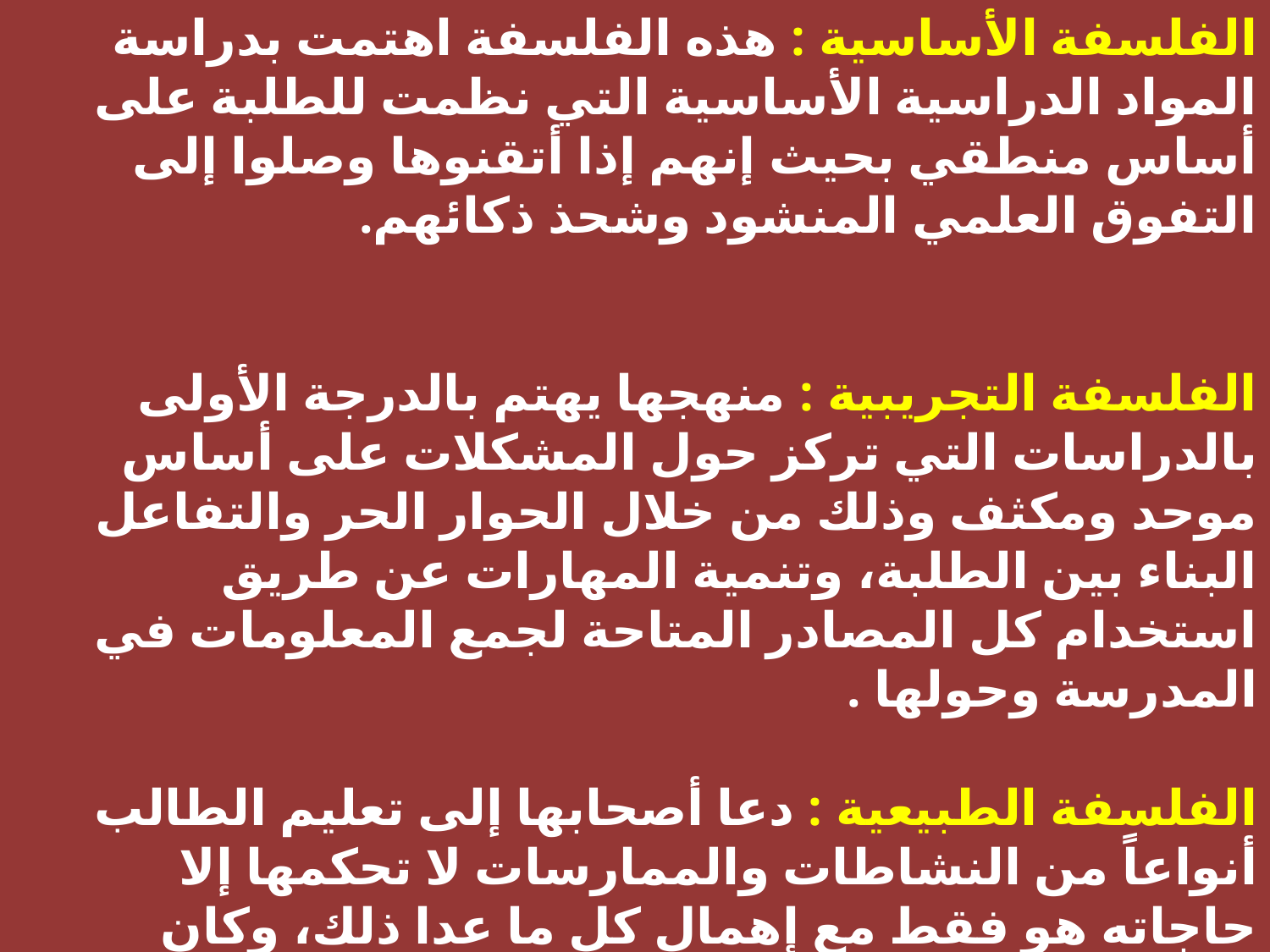

الفلسفة الأساسية : هذه الفلسفة اهتمت بدراسة المواد الدراسية الأساسية التي نظمت للطلبة على أساس منطقي بحيث إنهم إذا أتقنوها وصلوا إلى التفوق العلمي المنشود وشحذ ذكائهم.

الفلسفة التجريبية : منهجها يهتم بالدرجة الأولى بالدراسات التي تركز حول المشكلات على أساس موحد ومكثف وذلك من خلال الحوار الحر والتفاعل البناء بين الطلبة، وتنمية المهارات عن طريق استخدام كل المصادر المتاحة لجمع المعلومات في المدرسة وحولها .

الفلسفة الطبيعية : دعا أصحابها إلى تعليم الطالب أنواعاً من النشاطات والممارسات لا تحكمها إلا حاجاته هو فقط مع إهمال كل ما عدا ذلك، وكان الهدف المسيطر على أصحابها هو الوصول إلى حرية الطالب وتركه يمارسها بأقصى ما يستطيع للوصول إلى تنمية القوى الكامنة فيه .